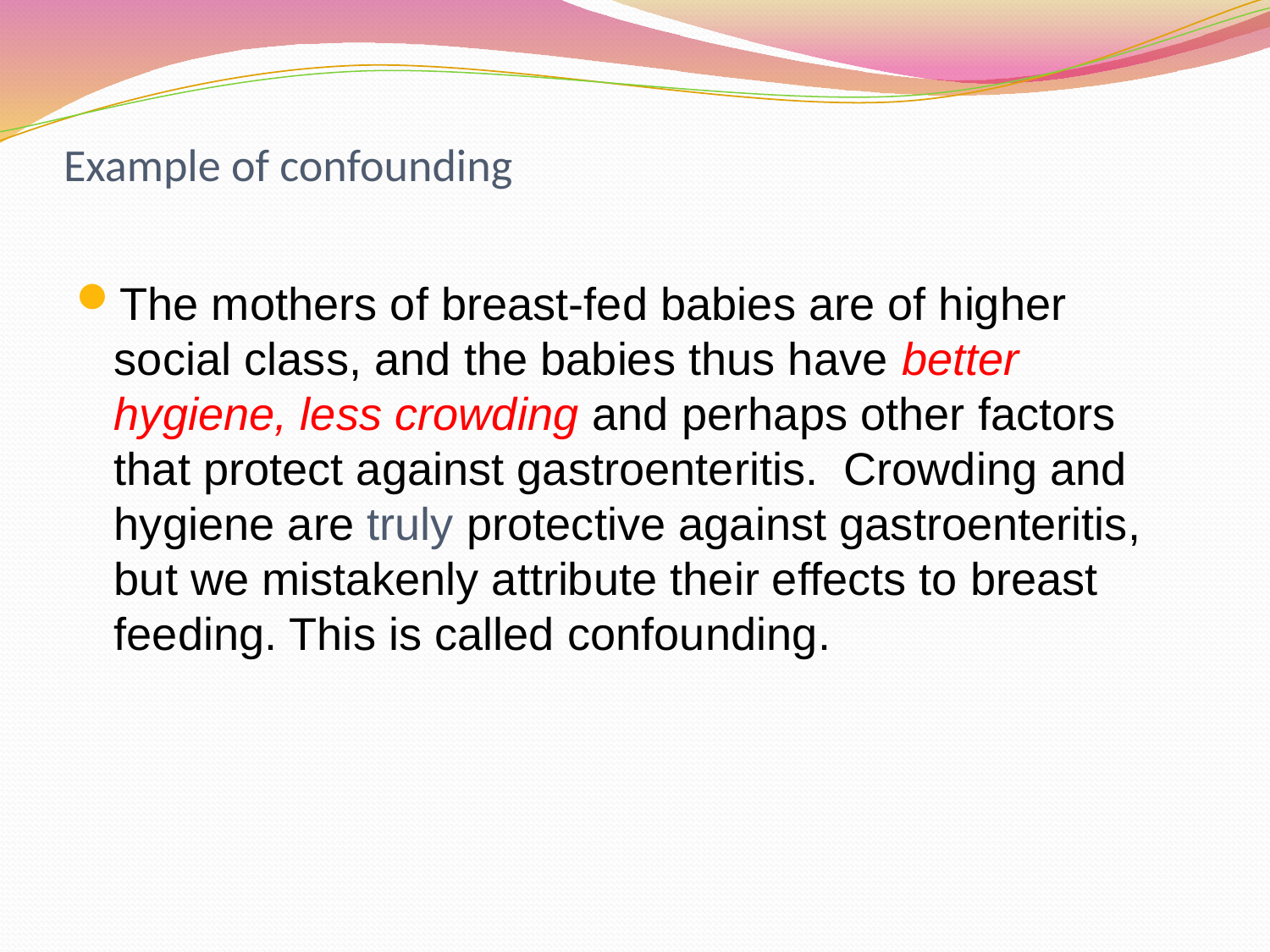

# Example of confounding
The mothers of breast-fed babies are of higher social class, and the babies thus have better hygiene, less crowding and perhaps other factors that protect against gastroenteritis.  Crowding and hygiene are truly protective against gastroenteritis, but we mistakenly attribute their effects to breast feeding. This is called confounding.